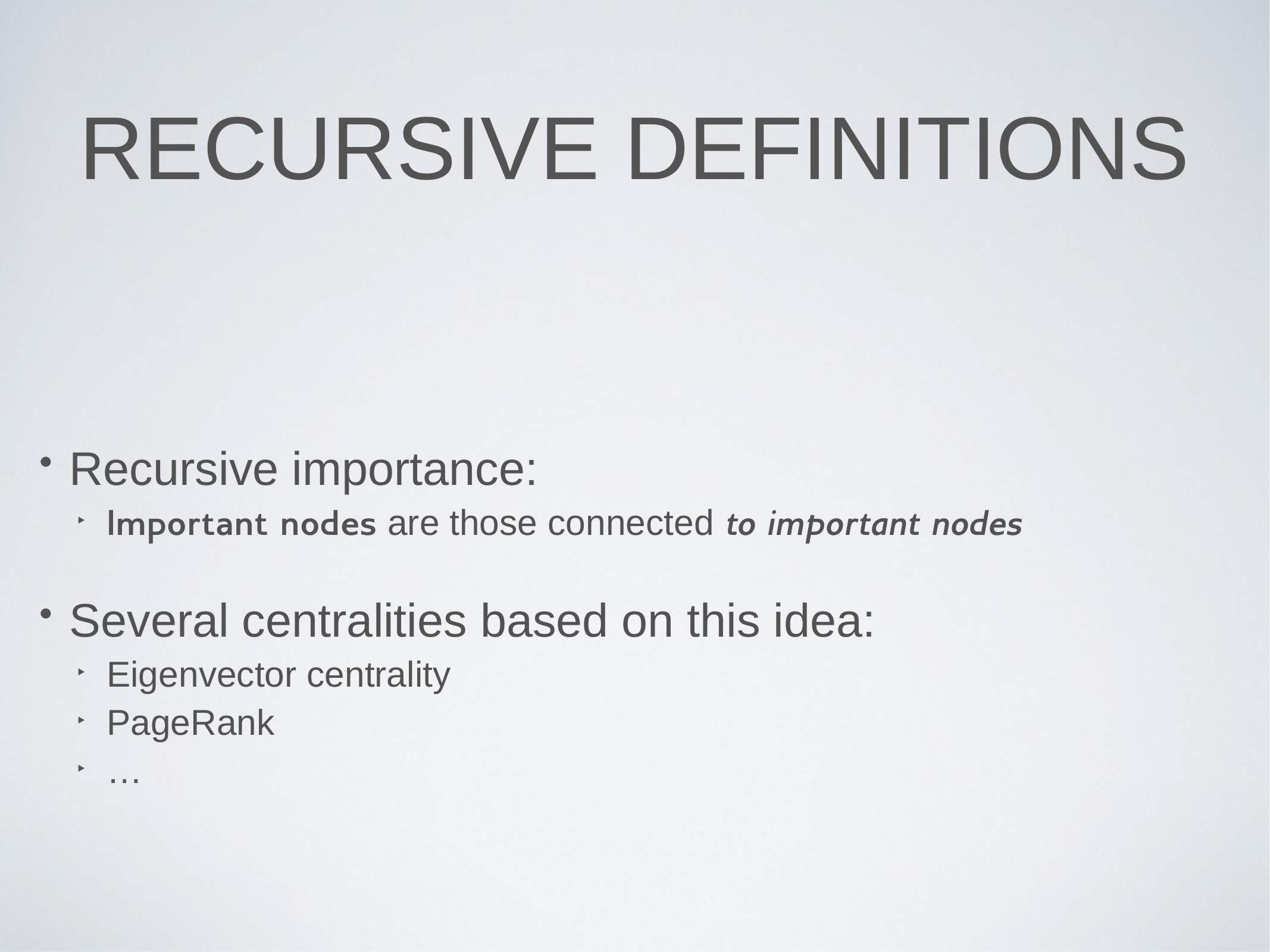

57
# Recursive definitions
Recursive importance:
Important nodes are those connected to important nodes
Several centralities based on this idea:
Eigenvector centrality
PageRank
…